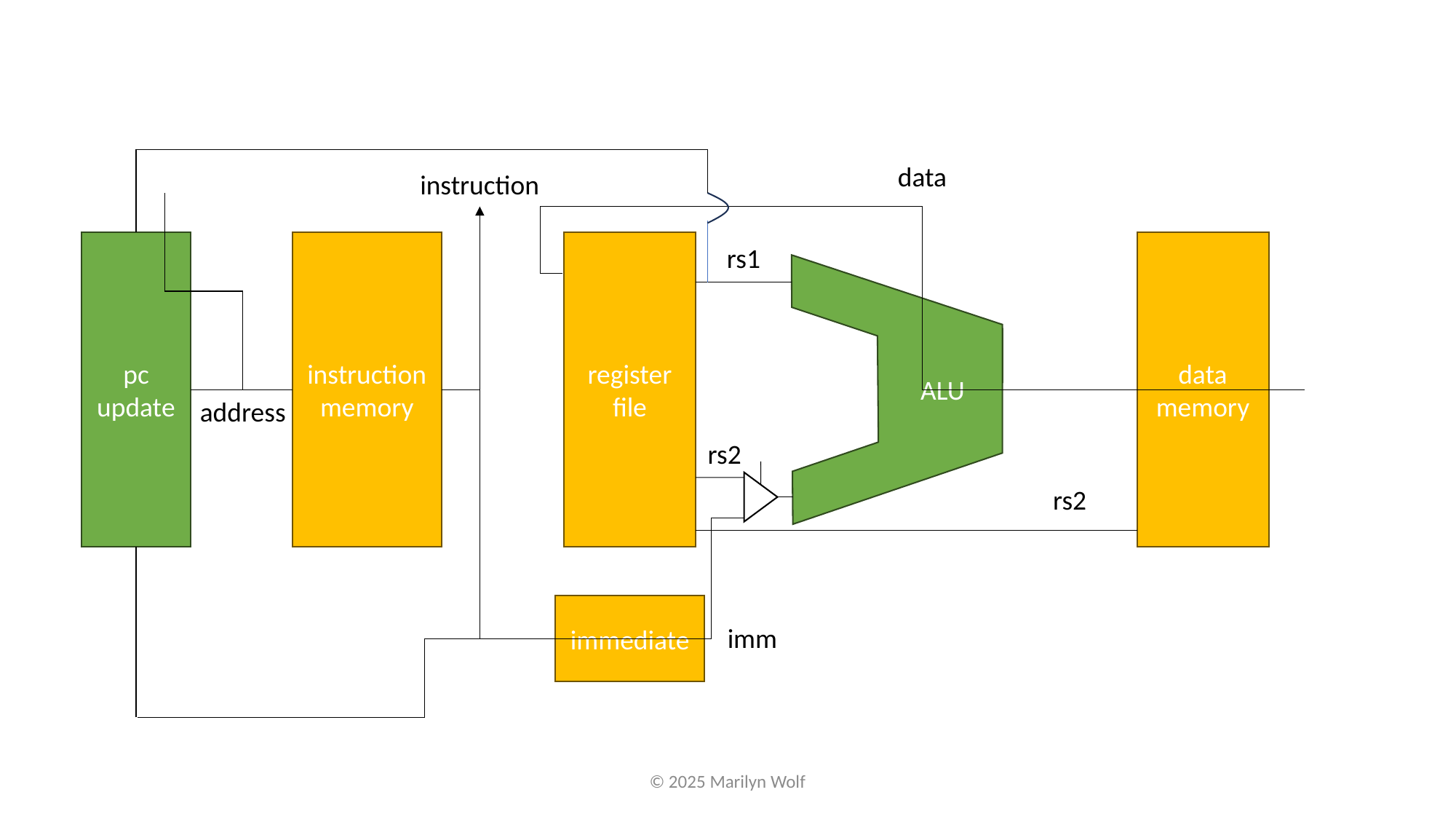

data
instruction

pc update
instruction memory
register file
data memory
rs1

ALU
address
rs2
rs2

immediate
imm
© 2025 Marilyn Wolf